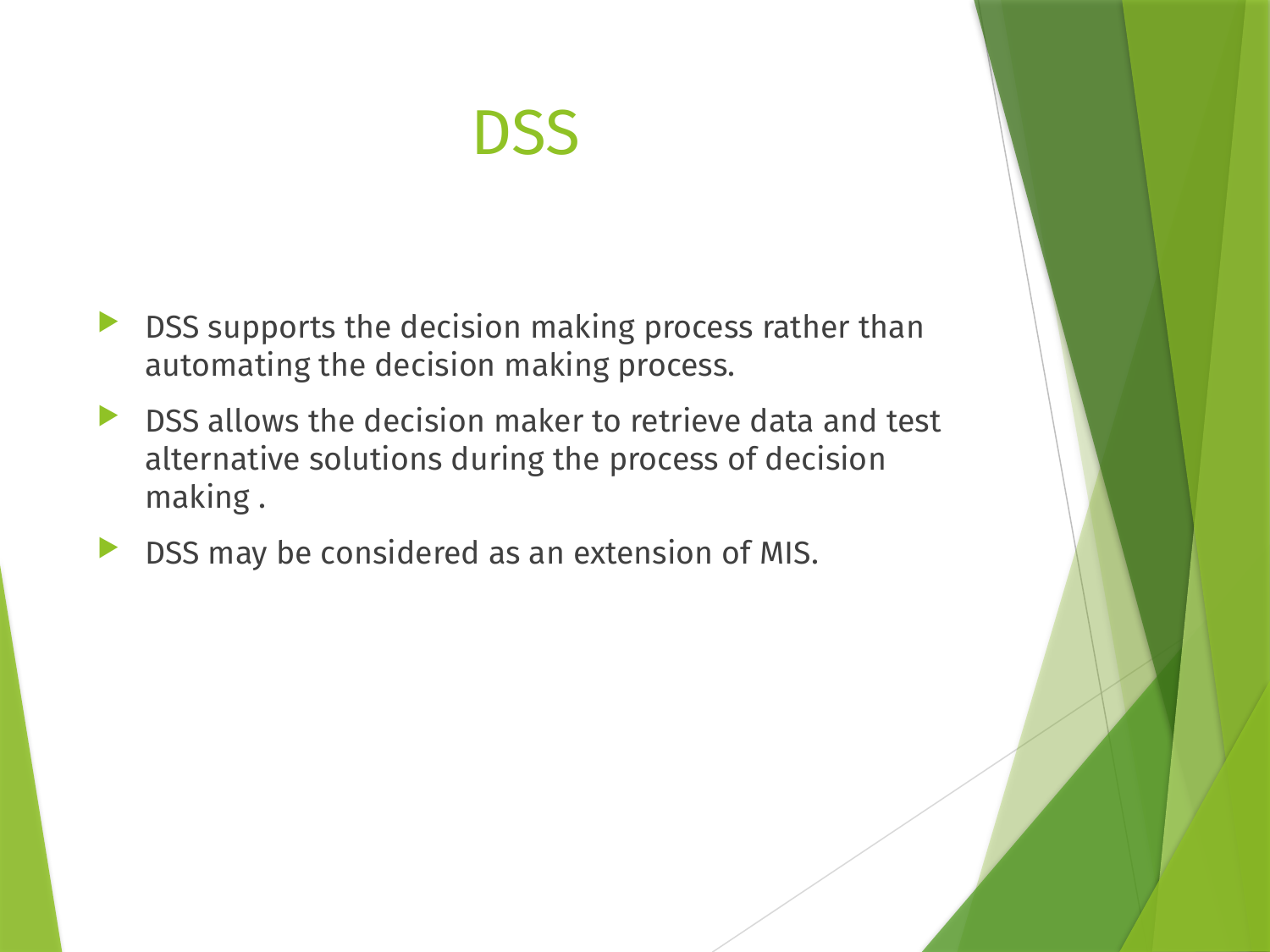

# DSS
DSS supports the decision making process rather than automating the decision making process.
DSS allows the decision maker to retrieve data and test alternative solutions during the process of decision making .
DSS may be considered as an extension of MIS.